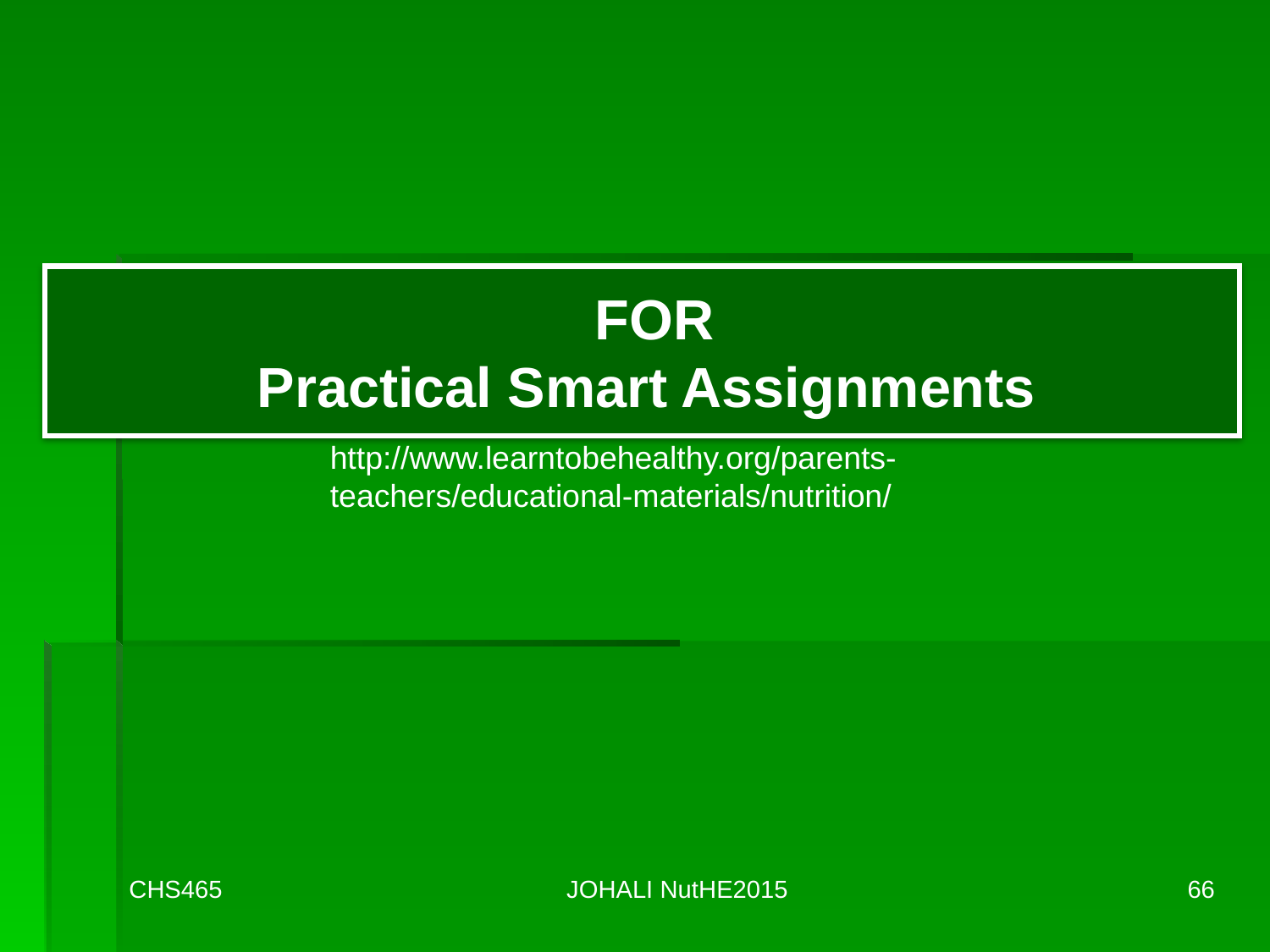

# FOR Practical Smart Assignments
http://www.learntobehealthy.org/parents-teachers/educational-materials/nutrition/
CHS465
JOHALI NutHE2015
66